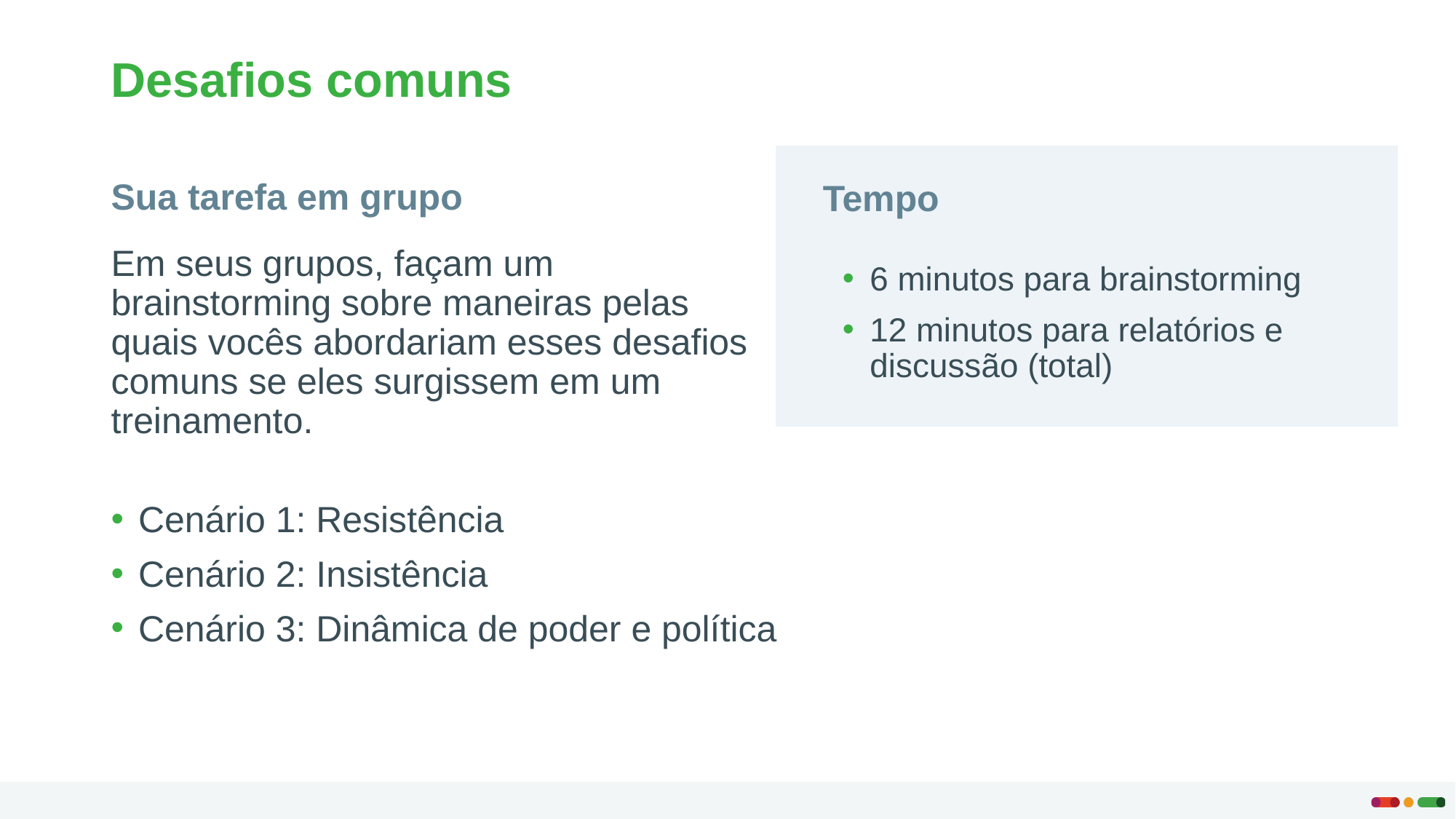

# Desafios comuns
Sua tarefa em grupo
Tempo

Em seus grupos, façam um
brainstorming sobre maneiras pelas
quais vocês abordariam esses desafios comuns se eles surgissem em um treinamento.

Cenário 1: Resistência
Cenário 2: Insistência
Cenário 3: Dinâmica de poder e política

6 minutos para brainstorming
12 minutos para relatórios e discussão (total)